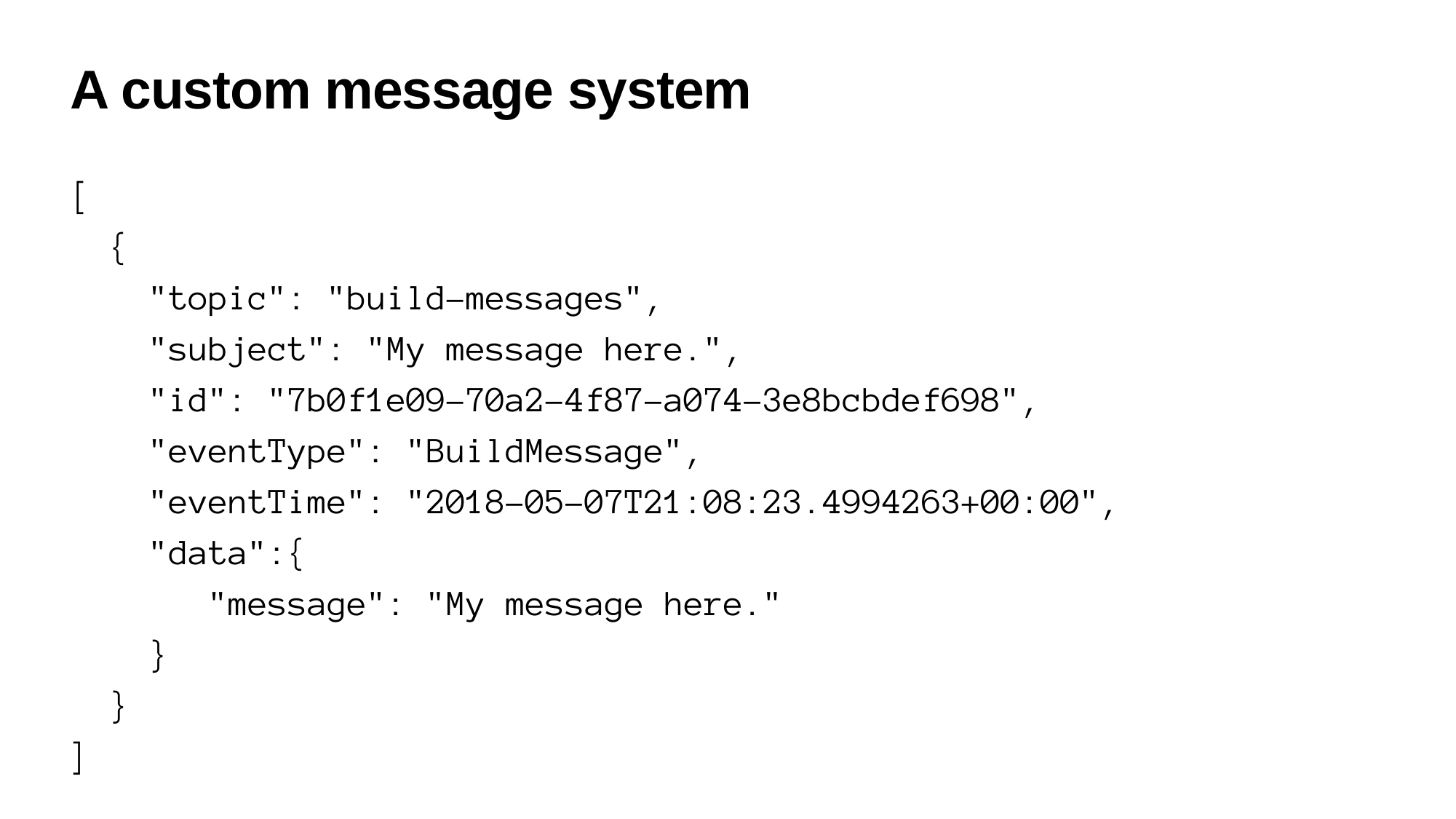

# A custom message system
[
  {
    "topic": "build-messages",
    "subject": "My message here.",
    "id": "7b0f1e09-70a2-4f87-a074-3e8bcbdef698",
    "eventType": "BuildMessage",
    "eventTime": "2018-05-07T21:08:23.4994263+00:00",
    "data":{
       "message": "My message here."
    }
  }
]